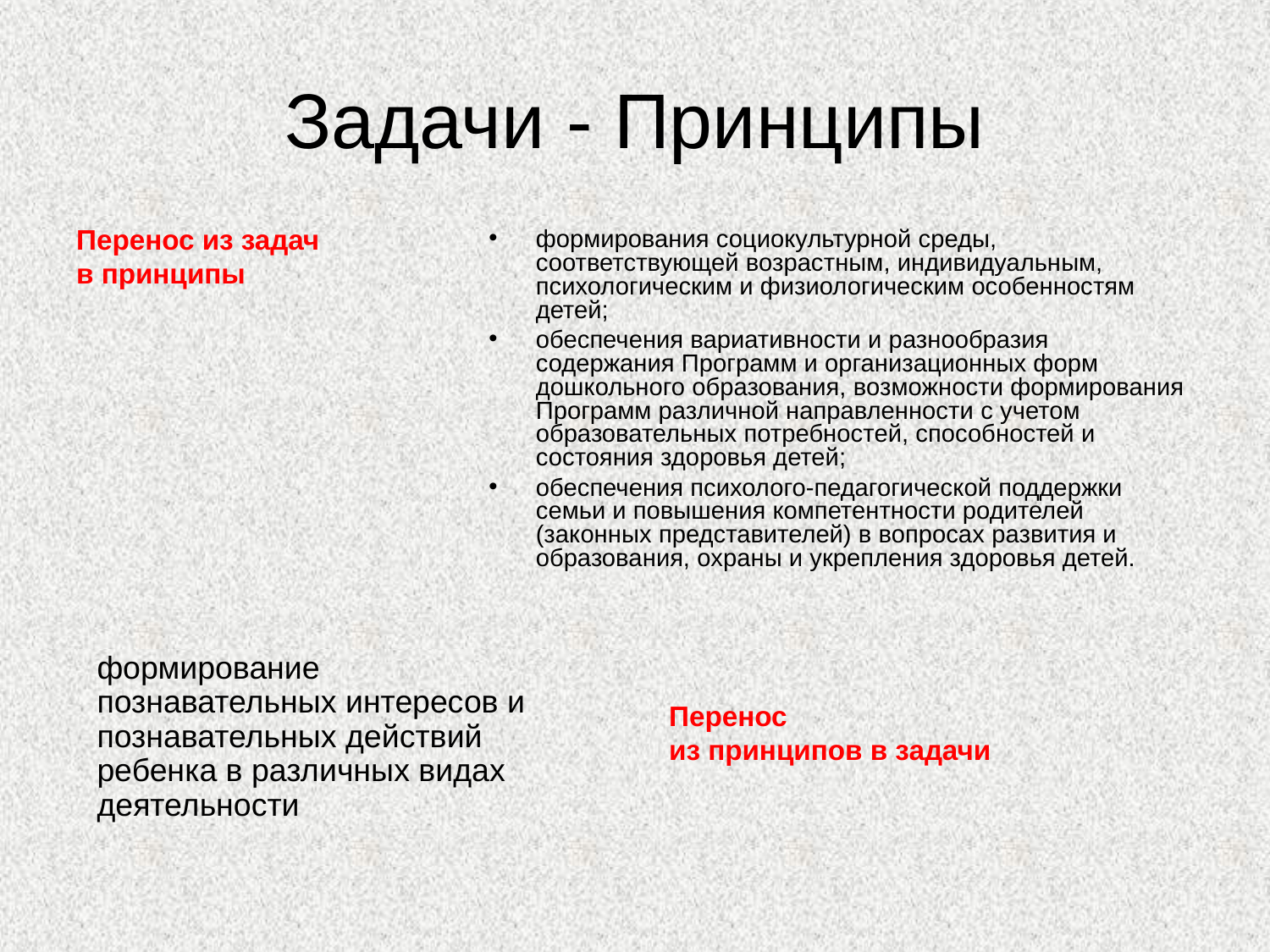

Задачи - Принципы
Перенос из задач
в принципы
формирования социокультурной среды, соответствующей возрастным, индивидуальным, психологическим и физиологическим особенностям детей;
обеспечения вариативности и разнообразия содержания Программ и организационных форм дошкольного образования, возможности формирования Программ различной направленности с учетом образовательных потребностей, способностей и состояния здоровья детей;
обеспечения психолого-педагогической поддержки семьи и повышения компетентности родителей (законных представителей) в вопросах развития и образования, охраны и укрепления здоровья детей.

формирование познавательных интересов и познавательных действий ребенка в различных видах деятельности
Перенос
из принципов в задачи